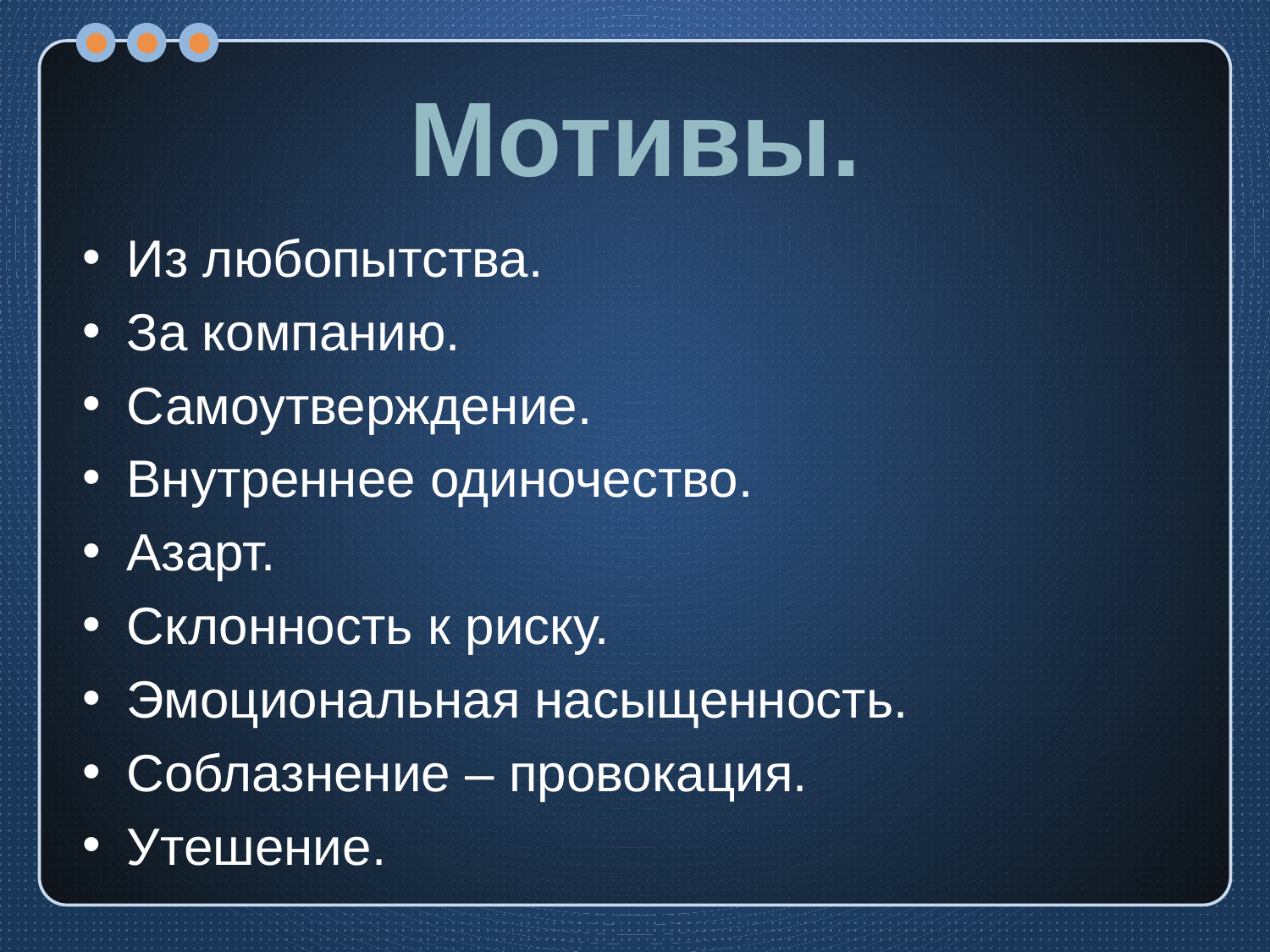

# Мотивы.
Из любопытства.
За компанию.
Самоутверждение.
Внутреннее одиночество.
Азарт.
Склонность к риску.
Эмоциональная насыщенность.
Соблазнение – провокация.
Утешение.